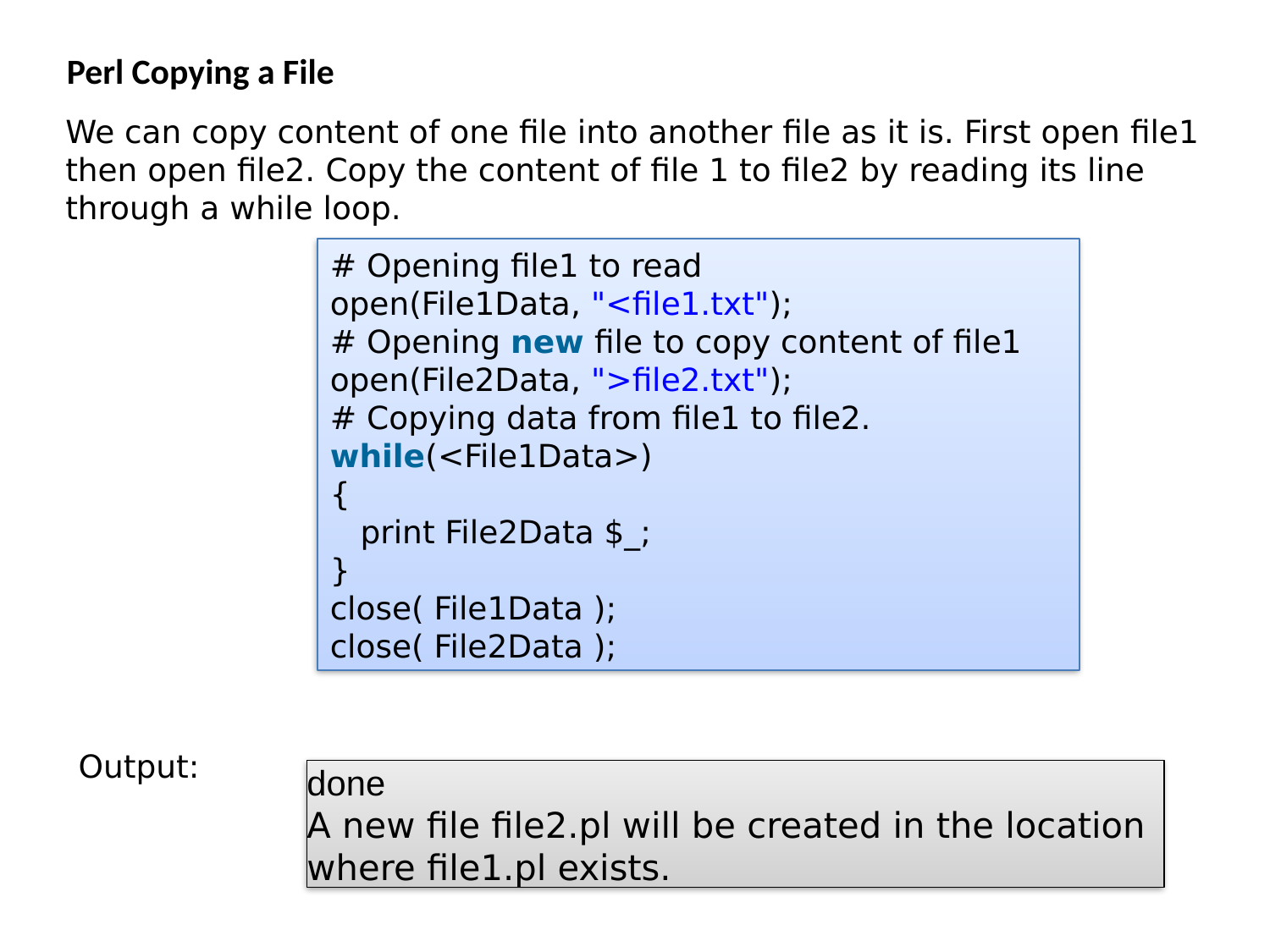

Perl Copying a File
We can copy content of one file into another file as it is. First open file1 then open file2. Copy the content of file 1 to file2 by reading its line through a while loop.
# Opening file1 to read
open(File1Data, "<file1.txt");
# Opening new file to copy content of file1
open(File2Data, ">file2.txt");
# Copying data from file1 to file2.
while(<File1Data>)
{
   print File2Data $_;
}
close( File1Data );
close( File2Data );
Output:
done
A new file file2.pl will be created in the location where file1.pl exists.